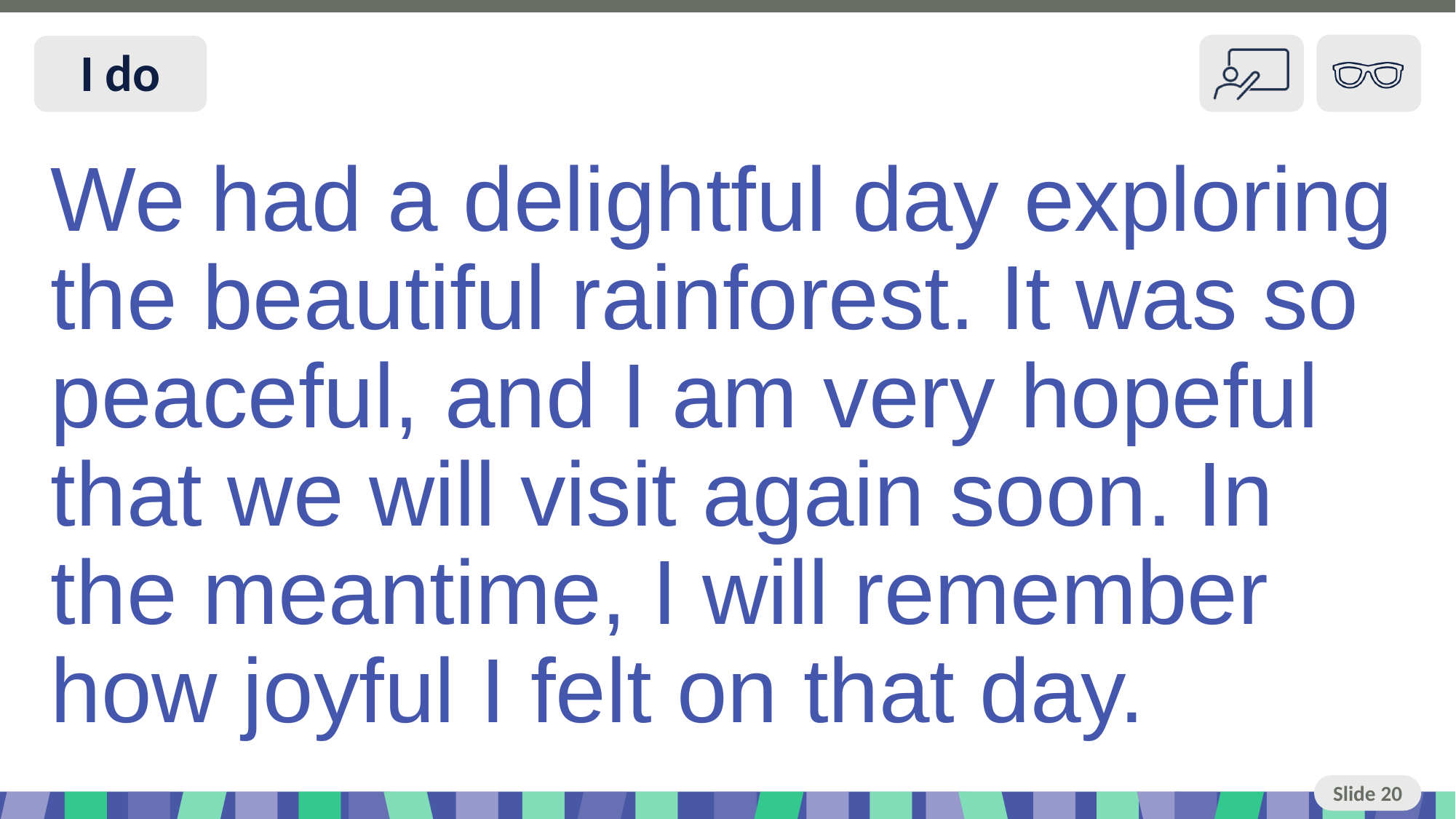

# Slide 20 I do
We had a delightful day exploring the beautiful rainforest. It was so peaceful, and I am very hopeful that we will visit again soon. In the meantime, I will remember how joyful I felt on that day.